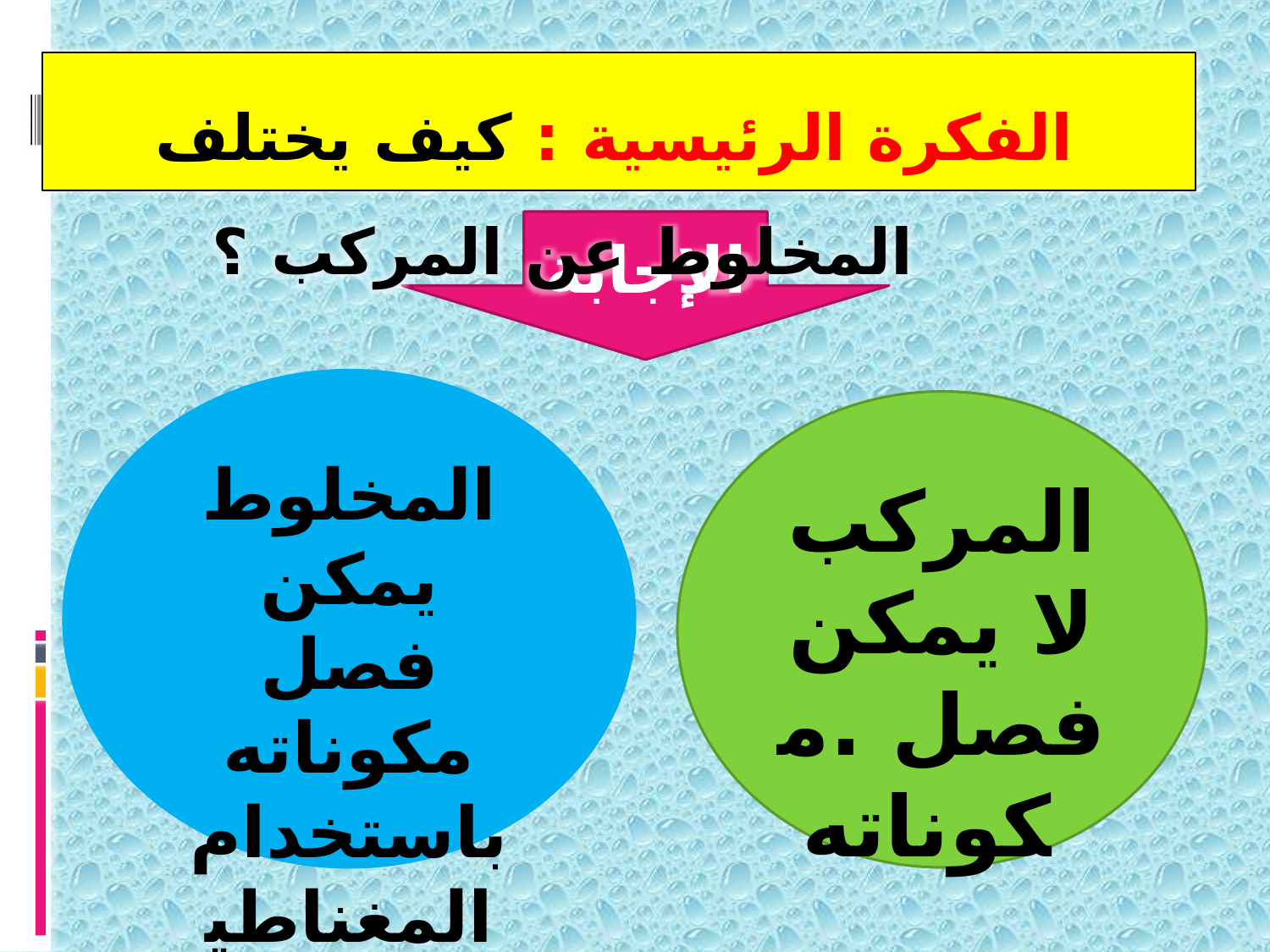

الفكرة الرئيسية : كيف يختلف المخلوط عن المركب ؟
الإجابة
المخلوط يمكن فصل مكوناته باستخدام المغناطيس

المركب لا يمكن فصل .مكوناته